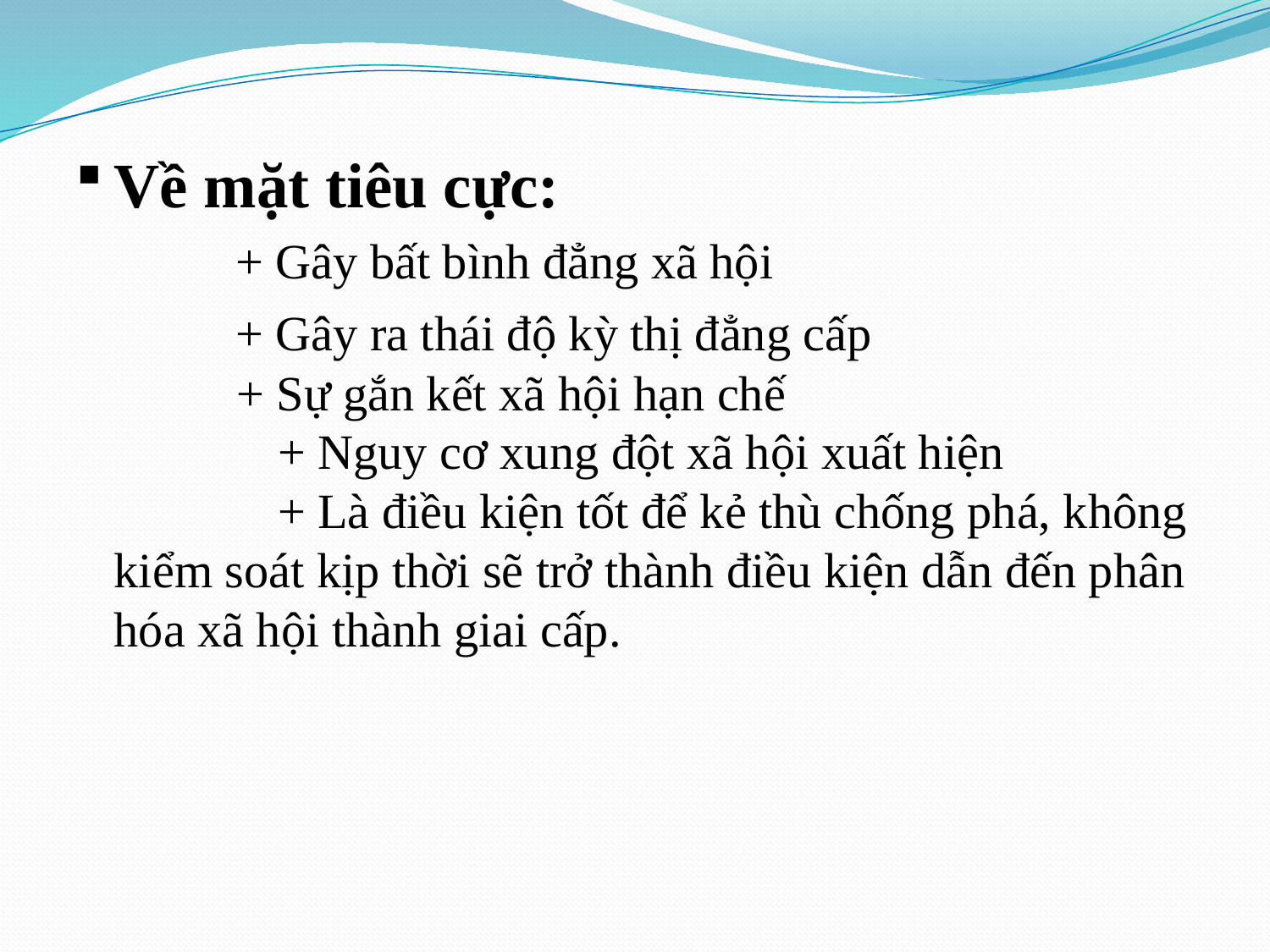

Về mặt tiêu cực:
             + Gây bất bình đẳng xã hội
             + Gây ra thái độ kỳ thị đẳng cấp
          + Sự gắn kết xã hội hạn chế
	   + Nguy cơ xung đột xã hội xuất hiện
	   + Là điều kiện tốt để kẻ thù chống phá, không kiểm soát kịp thời sẽ trở thành điều kiện dẫn đến phân hóa xã hội thành giai cấp.